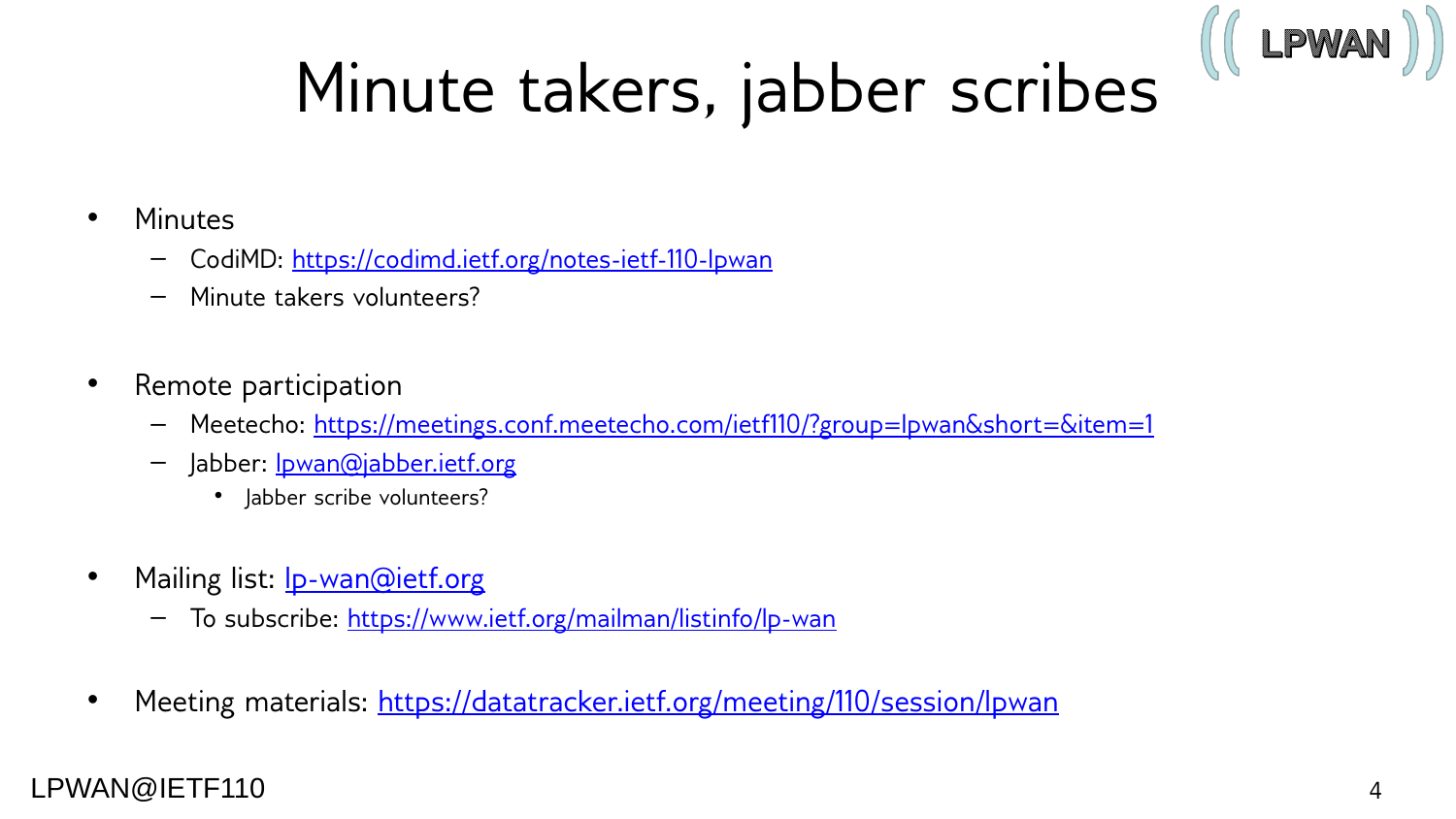

# Minute takers, jabber scribes
Minutes
CodiMD: https://codimd.ietf.org/notes-ietf-110-lpwan
Minute takers volunteers?

Remote participation
Meetecho: https://meetings.conf.meetecho.com/ietf110/?group=lpwan&short=&item=1
Jabber: lpwan@jabber.ietf.org
Jabber scribe volunteers?

Mailing list: lp-wan@ietf.org
To subscribe: https://www.ietf.org/mailman/listinfo/lp-wan

Meeting materials: https://datatracker.ietf.org/meeting/110/session/lpwan
4